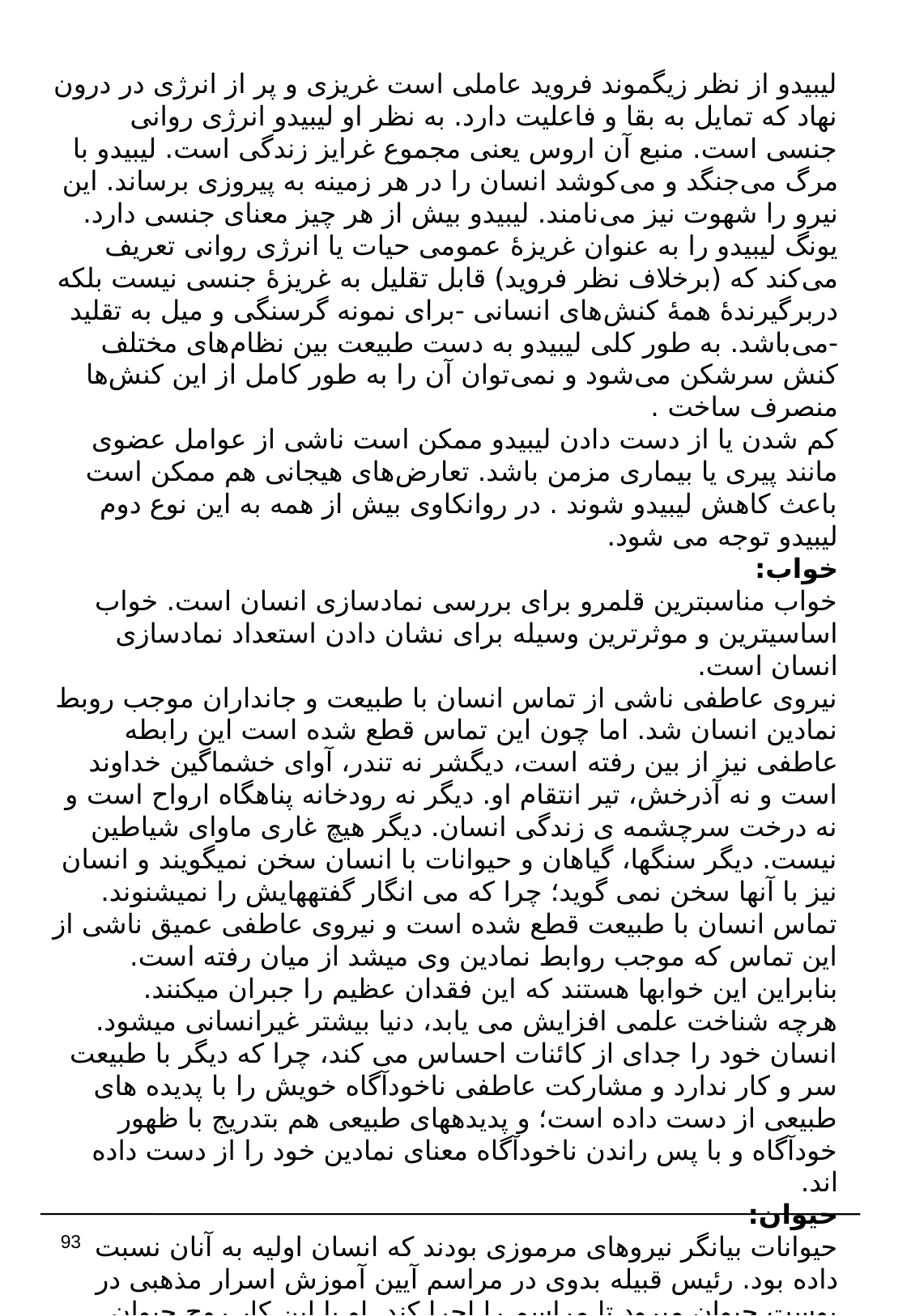

لیبیدو از نظر زیگموند فروید عاملی است غریزی و پر از انرژی در درون نهاد که تمایل به بقا و فاعلیت دارد. به نظر او لیبیدو انرژی روانی جنسی است. منبع آن اروس یعنی مجموع غرایز زندگی است. لیبیدو با مرگ می‌جنگد و می‌کوشد انسان را در هر زمینه به پیروزی برساند. این نیرو را شهوت نیز می‌نامند. لیبیدو بیش از هر چیز معنای جنسی دارد.
یونگ لیبیدو را به عنوان غریزهٔ عمومی حیات یا انرژی روانی تعریف می‌کند که (برخلاف نظر فروید) قابل تقلیل به غریزهٔ جنسی نیست بلکه دربرگیرندهٔ همهٔ کنش‌های انسانی -برای نمونه گرسنگی و میل به تقلید -می‌باشد. به طور کلی لیبیدو به دست طبیعت بین نظام‌های مختلف کنش سرشکن می‌شود و نمی‌توان آن را به طور کامل از این کنش‌ها منصرف ساخت .
کم شدن یا از دست دادن لیبیدو ممکن است ناشی از عوامل عضوی مانند پیری یا بیماری مزمن باشد. تعارض‌های هیجانی هم ممکن است باعث کاهش لیبیدو شوند . در روانکاوی بیش از همه به این نوع دوم لیبیدو توجه می شود.
خواب:
خواب مناسب‏ترین قلمرو برای بررسی نمادسازی انسان است. خواب اساسی‏ترین و موثرترین وسیله‌ برای نشان دادن استعداد نمادسازی انسان است.
نیروی عاطفی ناشی از تماس انسان با طبیعت و جانداران موجب روبط نمادین انسان شد. اما چون این تماس قطع شده‌ است این رابطه‌ عاطفی نیز از بین رفته‌ است، دیگشر نه تندر، آوای خشماگین خداوند است و نه آذرخش، تیر انتقام او. دیگر نه رودخانه پناهگاه ارواح است و نه درخت سرچشمه ی زندگی انسان. دیگر هیچ غاری ماوای شیاطین نیست. دیگر سنگها، گیاهان و حیوانات با انسان سخن نمی‏گویند و انسان نیز با آنها سخن نمی گوید؛ چرا که می انگار گفته‏هایش را نمی‏شنوند. تماس انسان با طبیعت قطع شده است و نیروی عاطفی عمیق ناشی از این تماس که موجب روابط نمادین وی می‏شد از میان رفته است. بنابراین این خواب‏ها هستند که‌ این فقدان عظیم را جبران می‏کنند.
هرچه شناخت علمی افزایش می یابد، دنیا بیشتر غیرانسانی می‏شود. انسان خود را جدای از کائنات احساس می کند، چرا که دیگر با طبیعت سر و کار ندارد و مشارکت عاطفی ناخودآگاه خویش را با پدیده های طبیعی از دست داده است؛ و پدیده‏های طبیعی هم بتدریج با ظهور خودآگاه و با پس راندن ناخودآگاه معنای نمادین خود را از دست داده اند.
حیوان:
حیوانات بیانگر نیروهای مرموزی بودند که‌ انسان اولیه‌ به‌ آنان نسبت داده‌ بود. رئیس قبیله‌ بدوی در مراسم آیین آموزش اسرار مذهبی در پوست حیوان می‏رود تا مراسم را اجرا کند. او با این کار روح حیوان می‏شود. در چنین لحظه‌ای او تجسد یا نماینده‌ نیای قبیله‌ و طایفه‌ می‏شود و بنابراین خود خداست. او نماینده‌ حیوان توتم است. در بسیاری نقاط قالب کامل حیوان جای خود را به‌ نقاب داد.
93